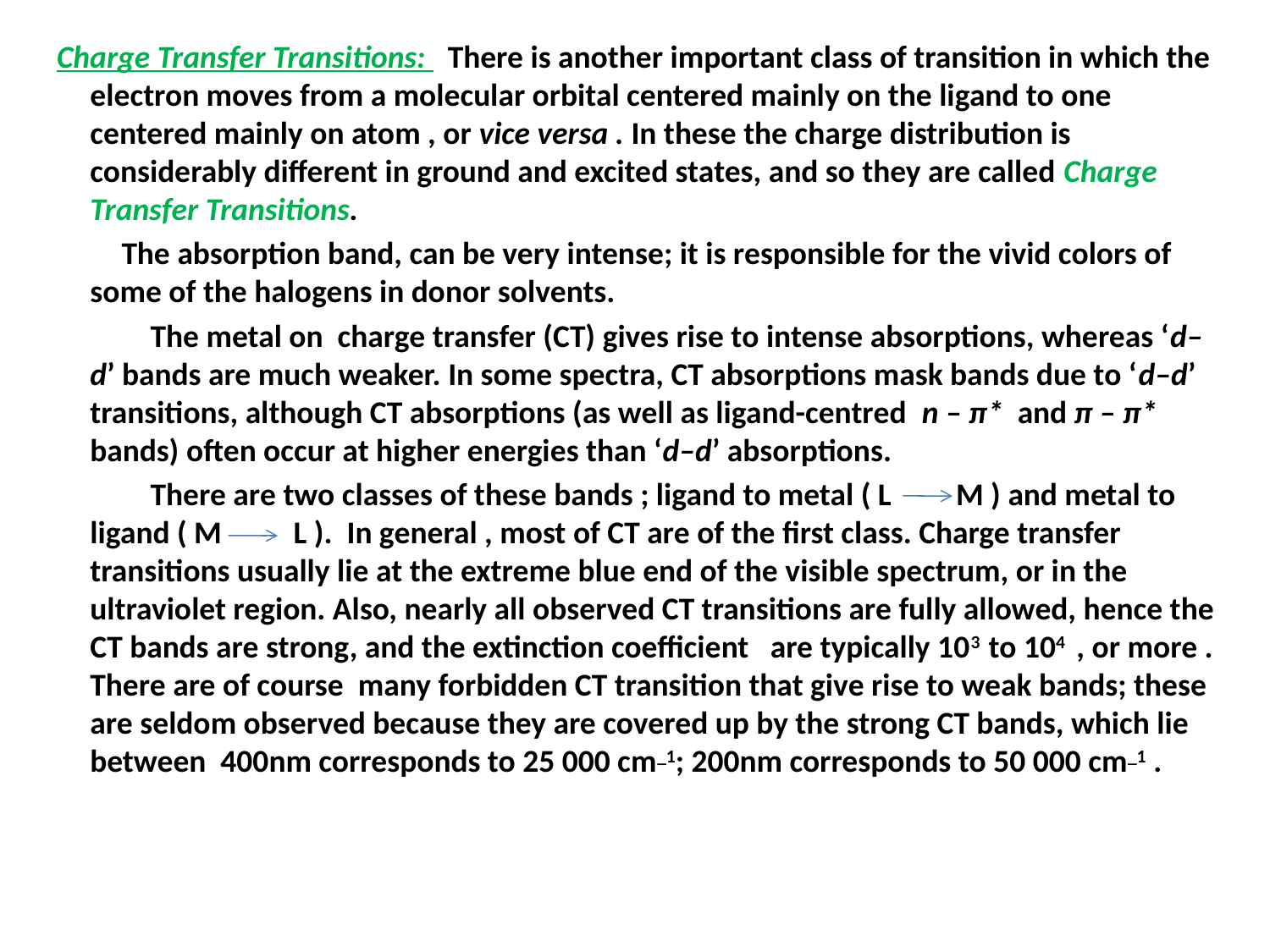

Charge Transfer Transitions:   There is another important class of transition in which the electron moves from a molecular orbital centered mainly on the ligand to one centered mainly on atom , or vice versa . In these the charge distribution is considerably different in ground and excited states, and so they are called Charge Transfer Transitions.
           The absorption band, can be very intense; it is responsible for the vivid colors of some of the halogens in donor solvents.
               The metal on  charge transfer (CT) gives rise to intense absorptions, whereas ‘d–d’ bands are much weaker. In some spectra, CT absorptions mask bands due to ‘d–d’ transitions, although CT absorptions (as well as ligand-centred  n – π*  and π – π*  bands) often occur at higher energies than ‘d–d’ absorptions.
               There are two classes of these bands ; ligand to metal ( L         M ) and metal to ligand ( M          L ).  In general , most of CT are of the first class. Charge transfer transitions usually lie at the extreme blue end of the visible spectrum, or in the ultraviolet region. Also, nearly all observed CT transitions are fully allowed, hence the CT bands are strong, and the extinction coefficient   are typically 103  to 104  , or more . There are of course  many forbidden CT transition that give rise to weak bands; these are seldom observed because they are covered up by the strong CT bands, which lie between  400nm corresponds to 25 000 cm_1; 200nm corresponds to 50 000 cm_1 .